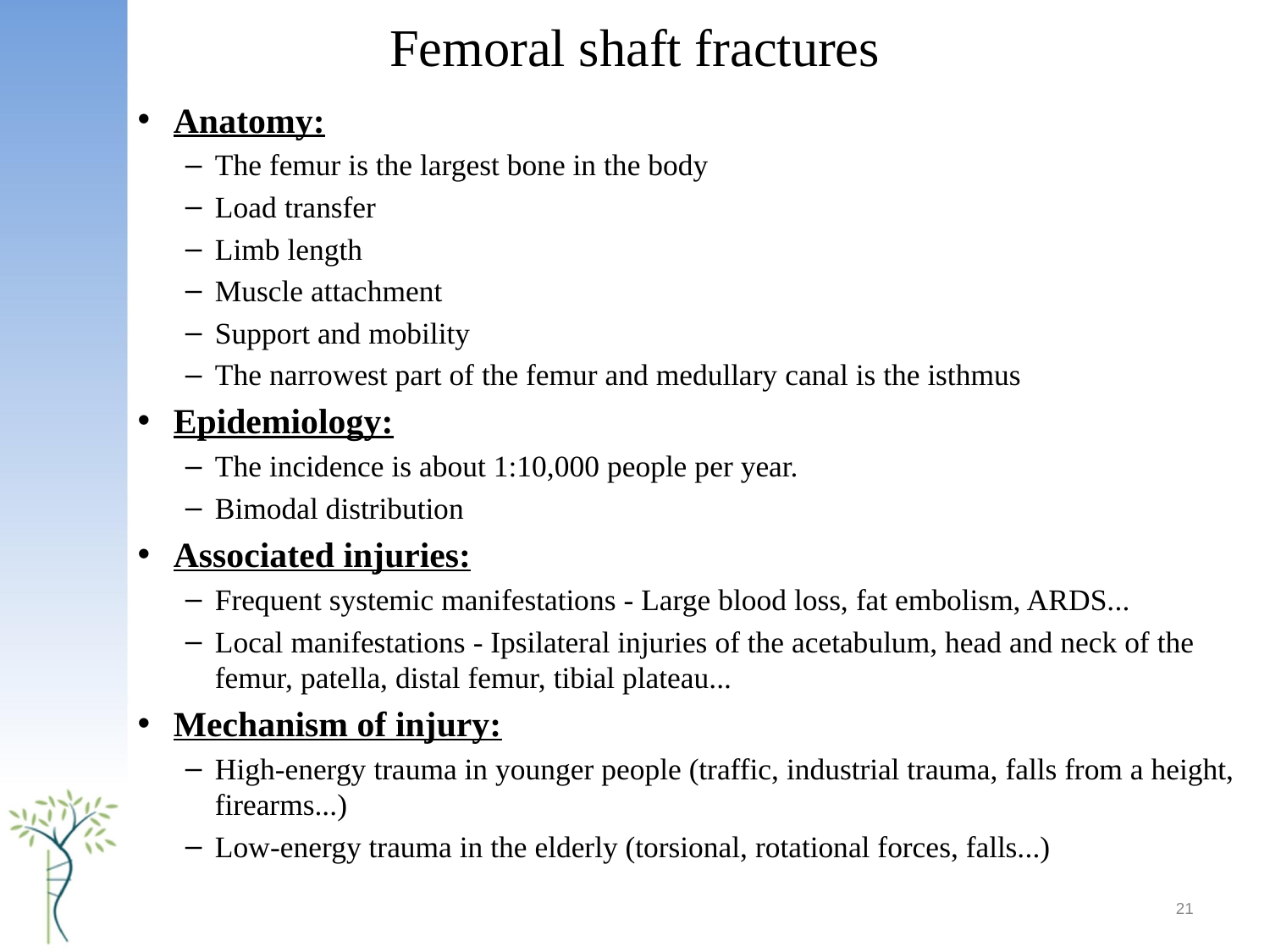

# Femoral shaft fractures
Anatomy:
The femur is the largest bone in the body
Load transfer
Limb length
Muscle attachment
Support and mobility
The narrowest part of the femur and medullary canal is the isthmus
Epidemiology:
The incidence is about 1:10,000 people per year.
Bimodal distribution
Associated injuries:
Frequent systemic manifestations - Large blood loss, fat embolism, ARDS...
Local manifestations - Ipsilateral injuries of the acetabulum, head and neck of the femur, patella, distal femur, tibial plateau...
Mechanism of injury:
High-energy trauma in younger people (traffic, industrial trauma, falls from a height, firearms...)
Low-energy trauma in the elderly (torsional, rotational forces, falls...)
21